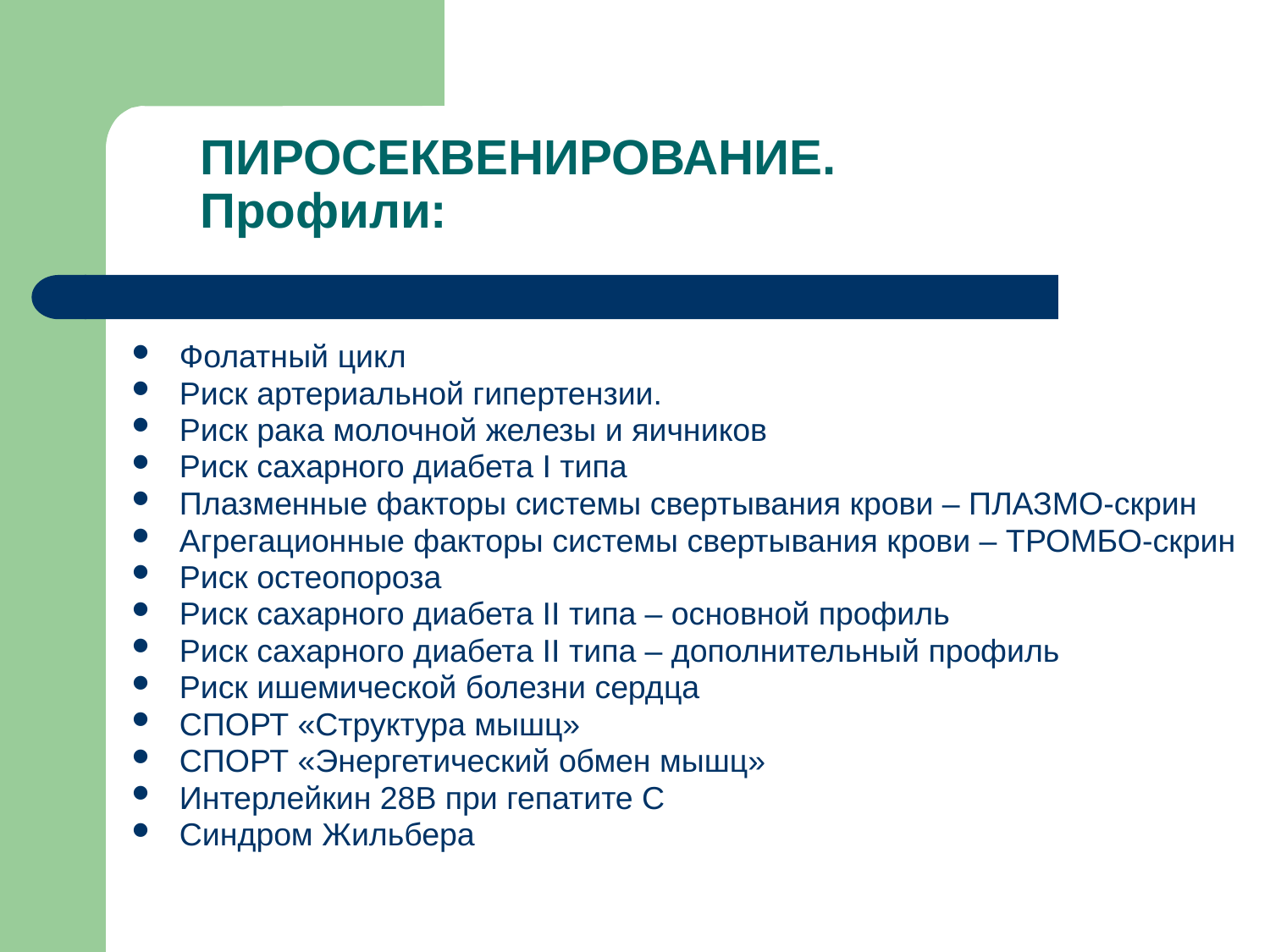

# ПИРОСЕКВЕНИРОВАНИЕ. Профили:
Фолатный цикл
Риск артериальной гипертензии.
Риск рака молочной железы и яичников
Риск сахарного диабета I типа
Плазменные факторы системы свертывания крови – ПЛАЗМО-скрин
Агрегационные факторы системы свертывания крови – ТРОМБО-скрин
Риск остеопороза
Риск сахарного диабета II типа – основной профиль
Риск сахарного диабета II типа – дополнительный профиль
Риск ишемической болезни сердца
СПОРТ «Структура мышц»
СПОРТ «Энергетический обмен мышц»
Интерлейкин 28В при гепатите С
Синдром Жильбера